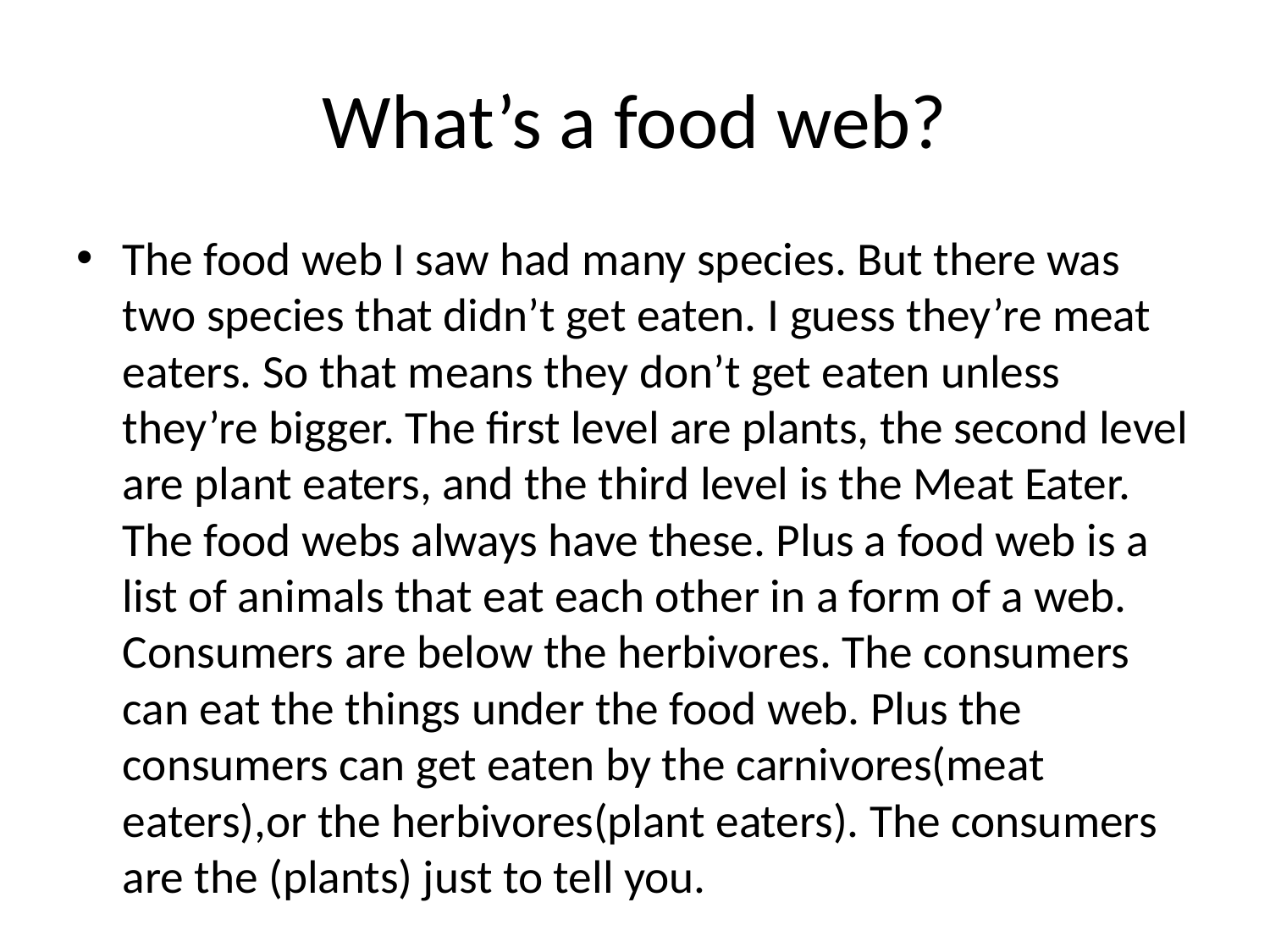

# What’s a food web?
The food web I saw had many species. But there was two species that didn’t get eaten. I guess they’re meat eaters. So that means they don’t get eaten unless they’re bigger. The first level are plants, the second level are plant eaters, and the third level is the Meat Eater. The food webs always have these. Plus a food web is a list of animals that eat each other in a form of a web. Consumers are below the herbivores. The consumers can eat the things under the food web. Plus the consumers can get eaten by the carnivores(meat eaters),or the herbivores(plant eaters). The consumers are the (plants) just to tell you.